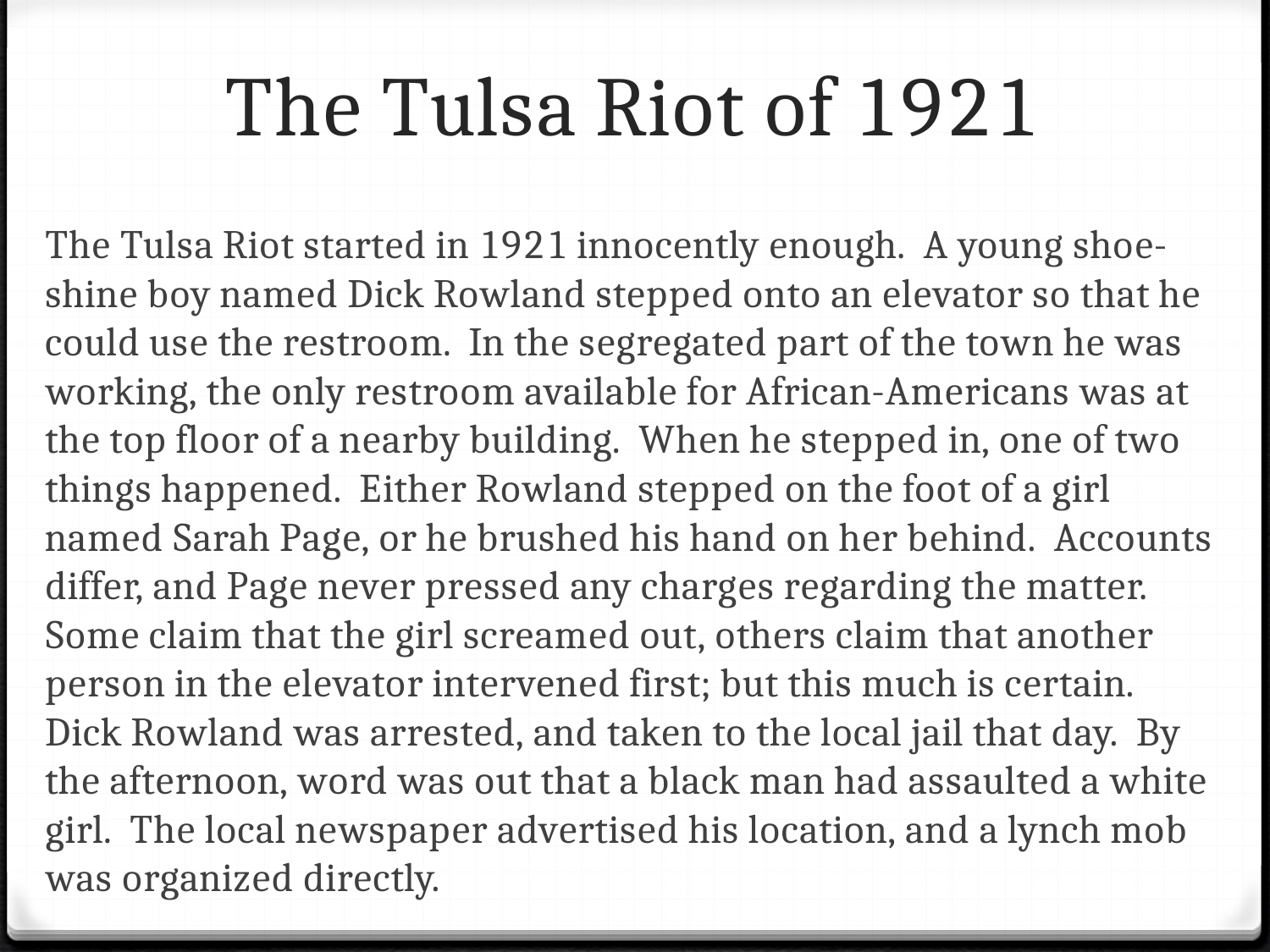

# The Tulsa Riot of 1921
The Tulsa Riot started in 1921 innocently enough.  A young shoe-shine boy named Dick Rowland stepped onto an elevator so that he could use the restroom.  In the segregated part of the town he was working, the only restroom available for African-Americans was at the top floor of a nearby building.  When he stepped in, one of two things happened.  Either Rowland stepped on the foot of a girl named Sarah Page, or he brushed his hand on her behind.  Accounts differ, and Page never pressed any charges regarding the matter.  Some claim that the girl screamed out, others claim that another person in the elevator intervened first; but this much is certain.  Dick Rowland was arrested, and taken to the local jail that day.  By the afternoon, word was out that a black man had assaulted a white girl.  The local newspaper advertised his location, and a lynch mob was organized directly.